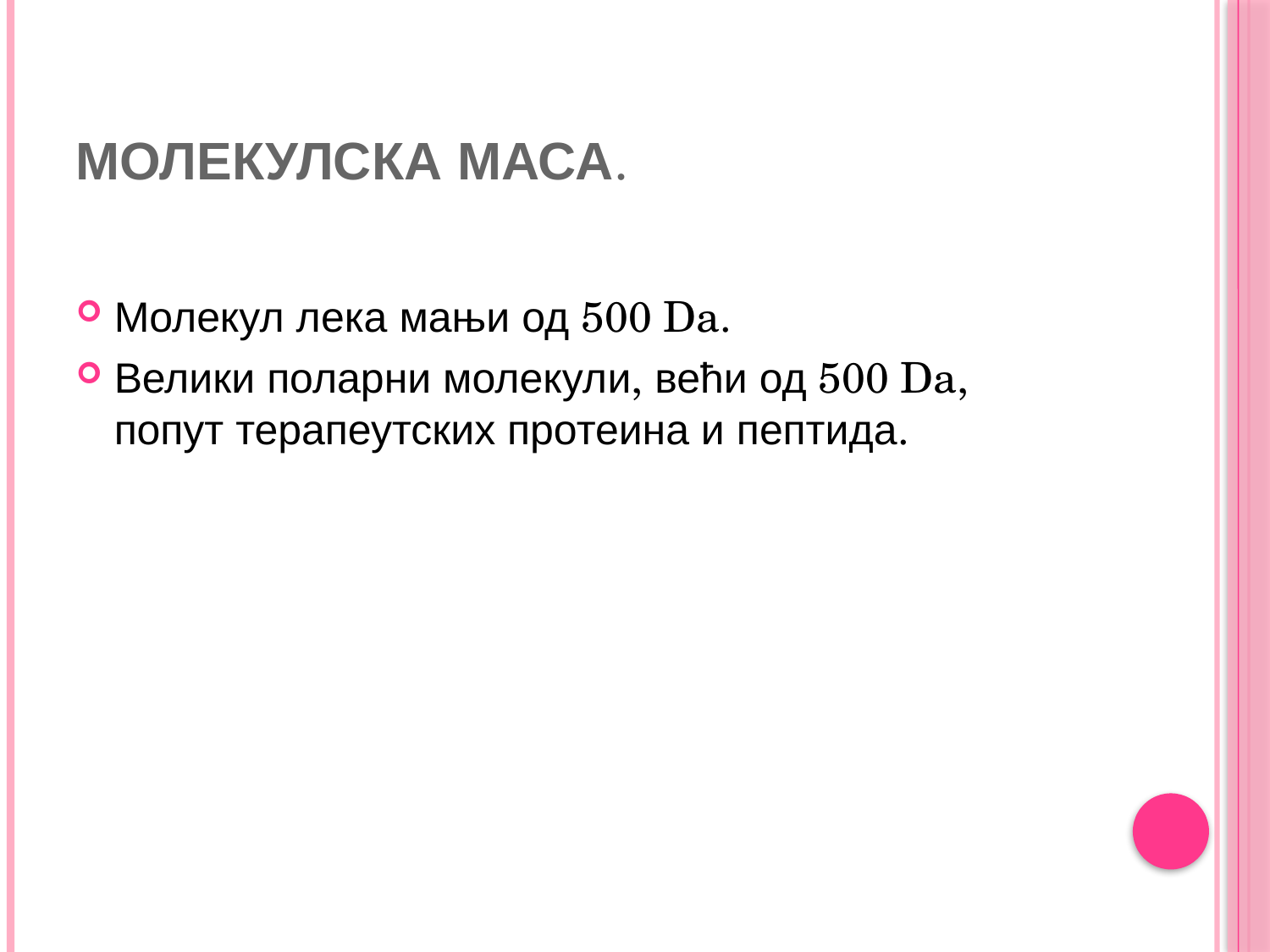

# Молекулска маса.

Молекул лека мањи од 500 Da.
Велики поларни молекули, већи од 500 Da, попут терапеутских протеина и пептида.